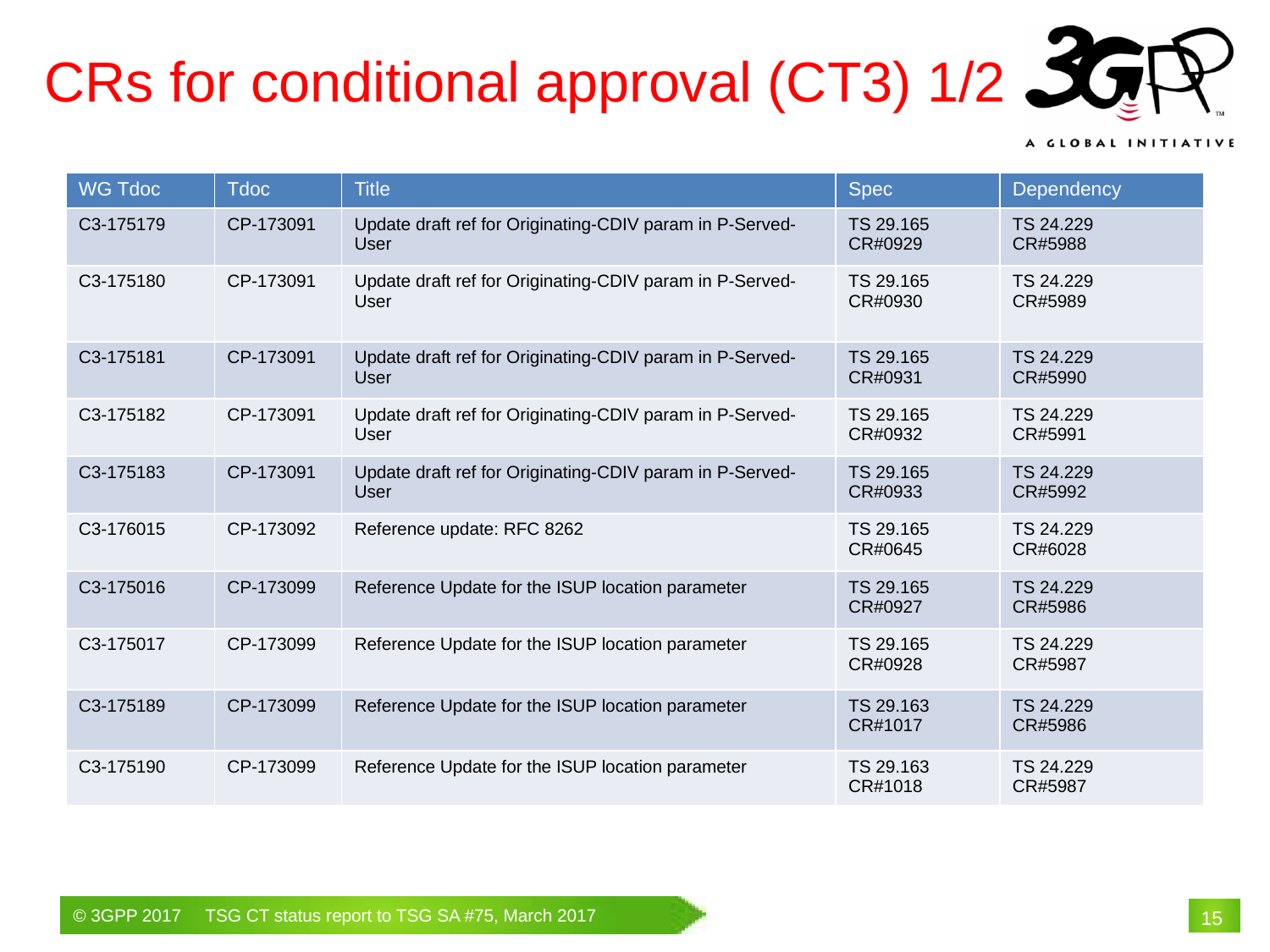

CRs for conditional approval (CT3) 1/2

| WG Tdoc | Tdoc | Title | Spec | Dependency |
| --- | --- | --- | --- | --- |
| C3-175179 | CP-173091 | Update draft ref for Originating-CDIV param in P-Served-User | TS 29.165 CR#0929 | TS 24.229 CR#5988 |
| C3-175180 | CP-173091 | Update draft ref for Originating-CDIV param in P-Served-User | TS 29.165 CR#0930 | TS 24.229 CR#5989 |
| C3-175181 | CP-173091 | Update draft ref for Originating-CDIV param in P-Served-User | TS 29.165 CR#0931 | TS 24.229 CR#5990 |
| C3-175182 | CP-173091 | Update draft ref for Originating-CDIV param in P-Served-User | TS 29.165 CR#0932 | TS 24.229 CR#5991 |
| C3-175183 | CP-173091 | Update draft ref for Originating-CDIV param in P-Served-User | TS 29.165 CR#0933 | TS 24.229 CR#5992 |
| C3-176015 | CP-173092 | Reference update: RFC 8262 | TS 29.165 CR#0645 | TS 24.229 CR#6028 |
| C3-175016 | CP-173099 | Reference Update for the ISUP location parameter | TS 29.165 CR#0927 | TS 24.229 CR#5986 |
| C3-175017 | CP-173099 | Reference Update for the ISUP location parameter | TS 29.165 CR#0928 | TS 24.229 CR#5987 |
| C3-175189 | CP-173099 | Reference Update for the ISUP location parameter | TS 29.163 CR#1017 | TS 24.229 CR#5986 |
| C3-175190 | CP-173099 | Reference Update for the ISUP location parameter | TS 29.163 CR#1018 | TS 24.229 CR#5987 |
# 15